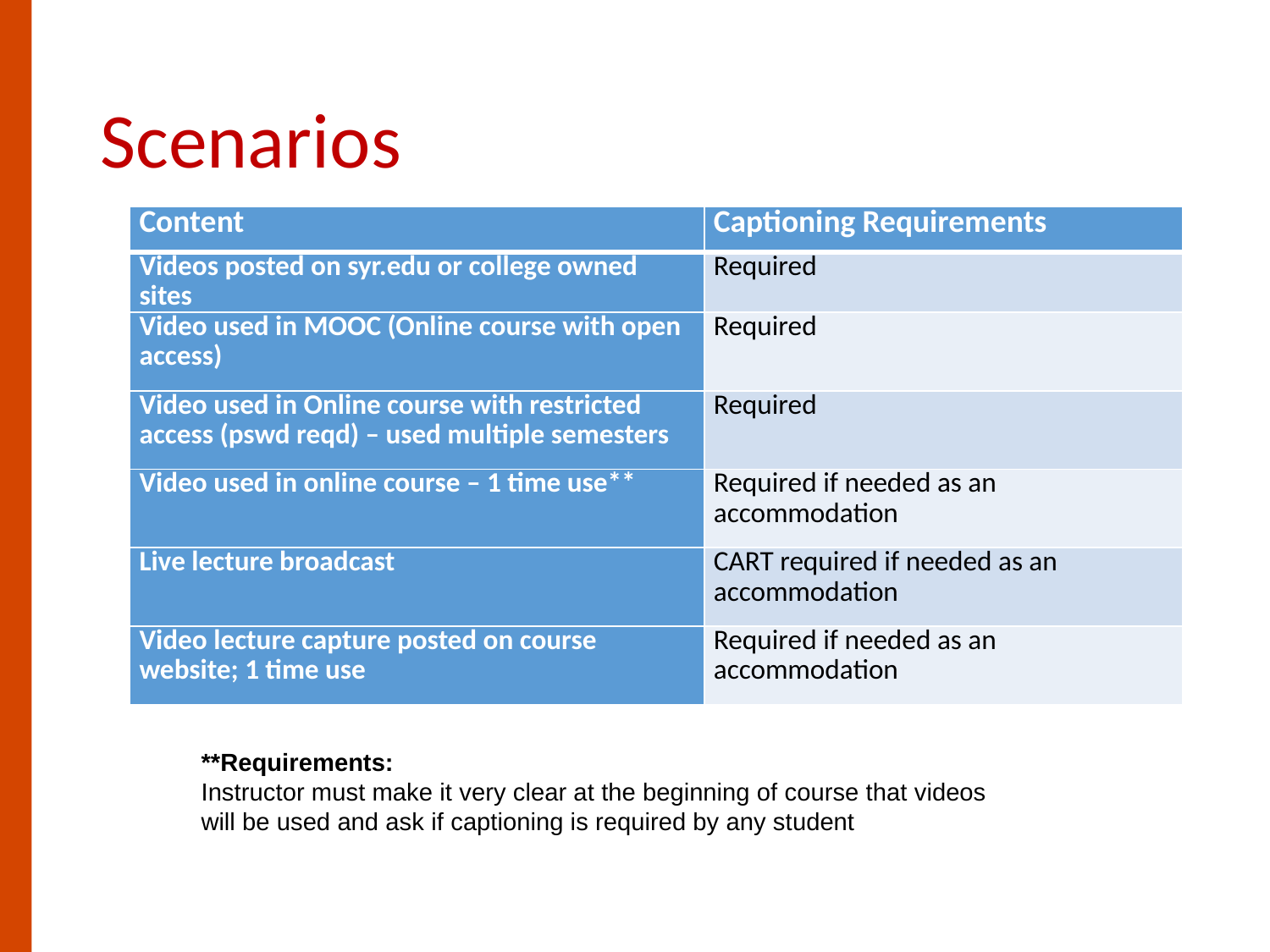

# Scenarios
| Content | Captioning Requirements |
| --- | --- |
| Videos posted on syr.edu or college owned sites | Required |
| Video used in MOOC (Online course with open access) | Required |
| Video used in Online course with restricted access (pswd reqd) – used multiple semesters | Required |
| Video used in online course – 1 time use\*\* | Required if needed as an accommodation |
| Live lecture broadcast | CART required if needed as an accommodation |
| Video lecture capture posted on course website; 1 time use | Required if needed as an accommodation |
**Requirements:
Instructor must make it very clear at the beginning of course that videos will be used and ask if captioning is required by any student